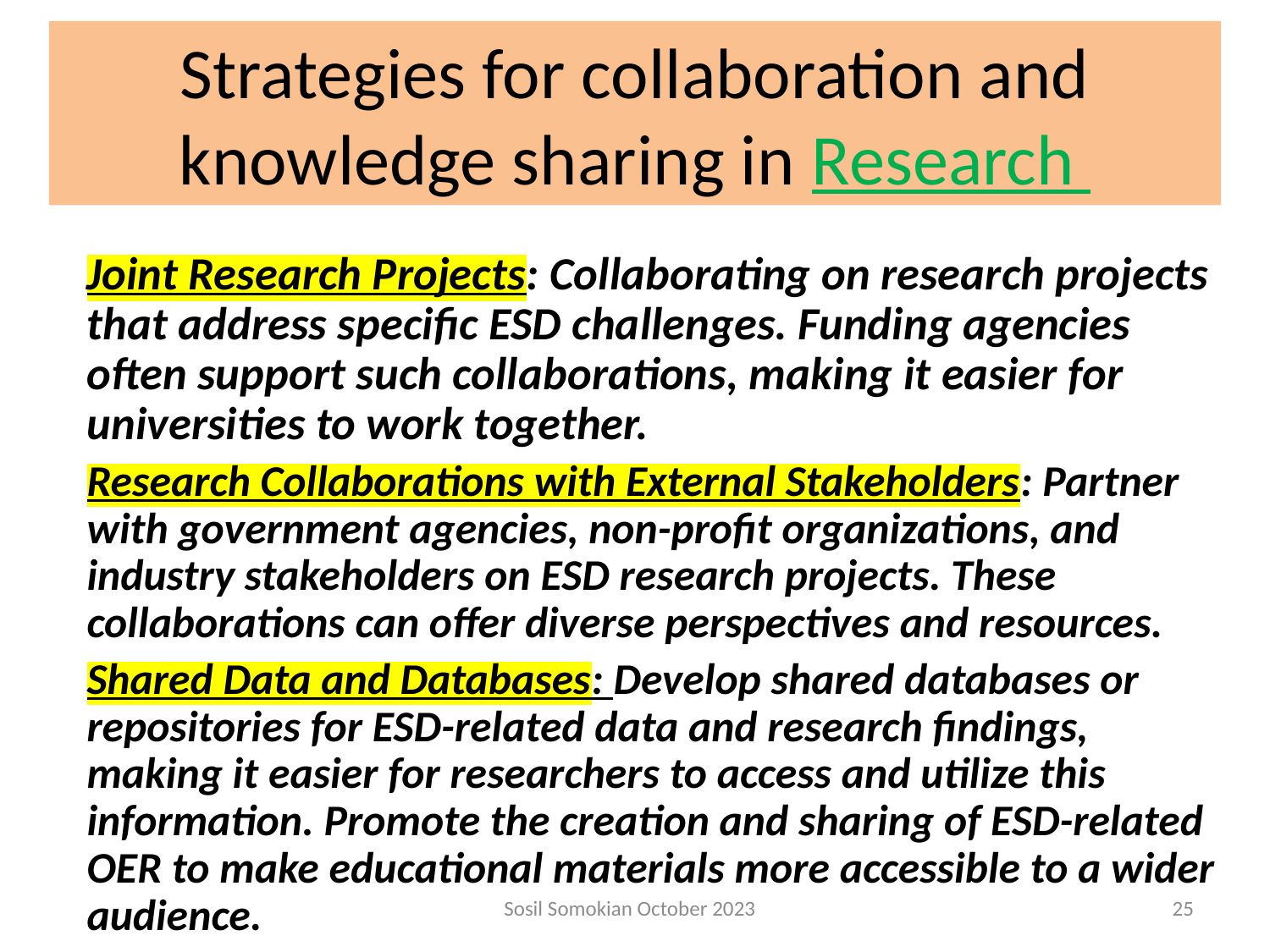

# Strategies for collaboration and knowledge sharing in Research
Joint Research Projects: Collaborating on research projects that address specific ESD challenges. Funding agencies often support such collaborations, making it easier for universities to work together.
Research Collaborations with External Stakeholders: Partner with government agencies, non-profit organizations, and industry stakeholders on ESD research projects. These collaborations can offer diverse perspectives and resources.
Shared Data and Databases: Develop shared databases or repositories for ESD-related data and research findings, making it easier for researchers to access and utilize this information. Promote the creation and sharing of ESD-related OER to make educational materials more accessible to a wider audience.

Sosil Somokian October 2023
25